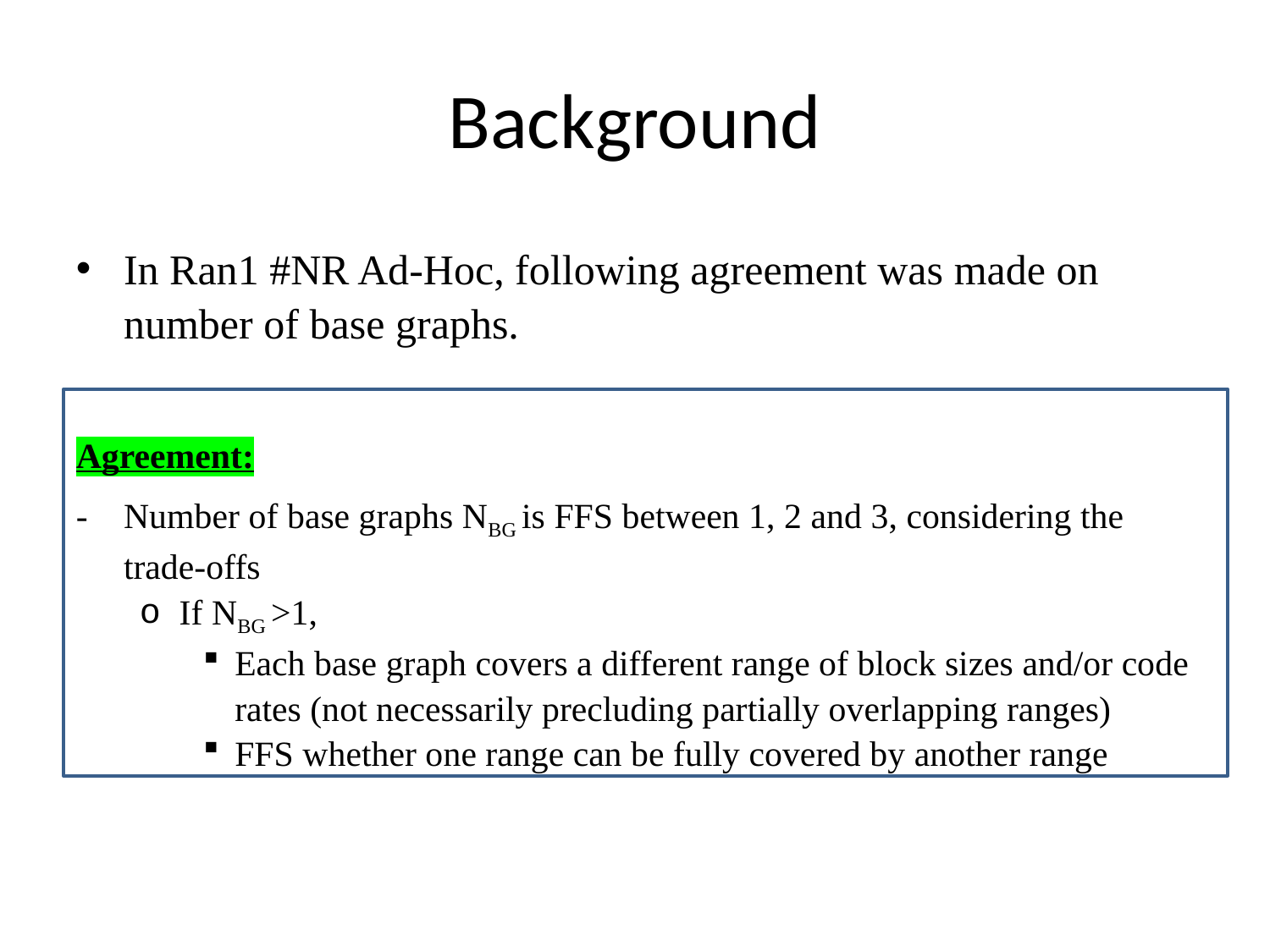

# Background
In Ran1 #NR Ad-Hoc, following agreement was made on number of base graphs.

Agreement:
Number of base graphs NBG is FFS between 1, 2 and 3, considering the trade-offs
If NBG >1,
Each base graph covers a different range of block sizes and/or code rates (not necessarily precluding partially overlapping ranges)
FFS whether one range can be fully covered by another range